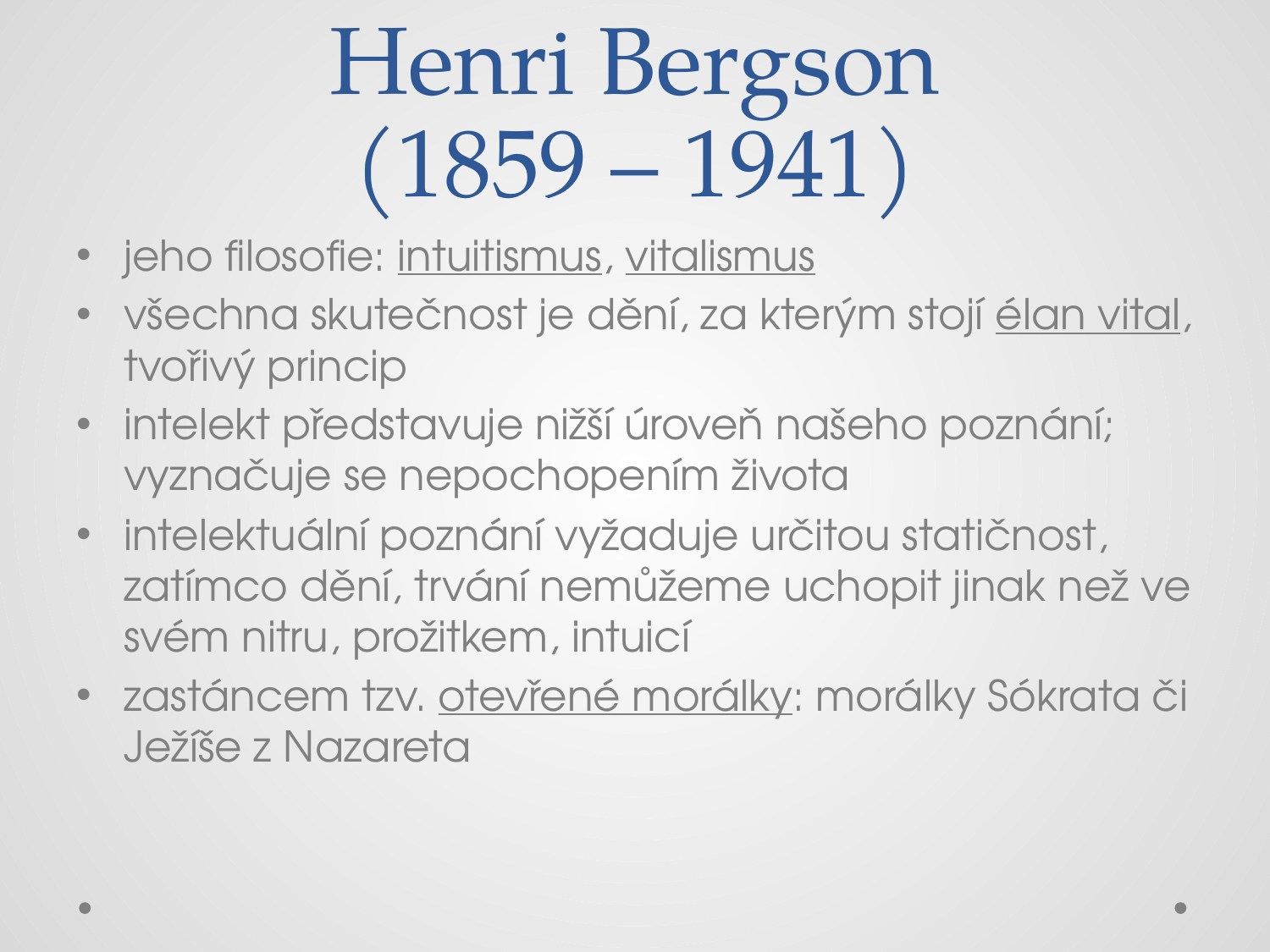

# Henri Bergson (1859 – 1941)
jeho filosofie: intuitismus, vitalismus
všechna skutečnost je dění, za kterým stojí élan vital, tvořivý princip
intelekt představuje nižší úroveň našeho poznání; vyznačuje se nepochopením života
intelektuální poznání vyžaduje určitou statičnost, zatímco dění, trvání nemůžeme uchopit jinak než ve svém nitru, prožitkem, intuicí
zastáncem tzv. otevřené morálky: morálky Sókrata či Ježíše z Nazareta